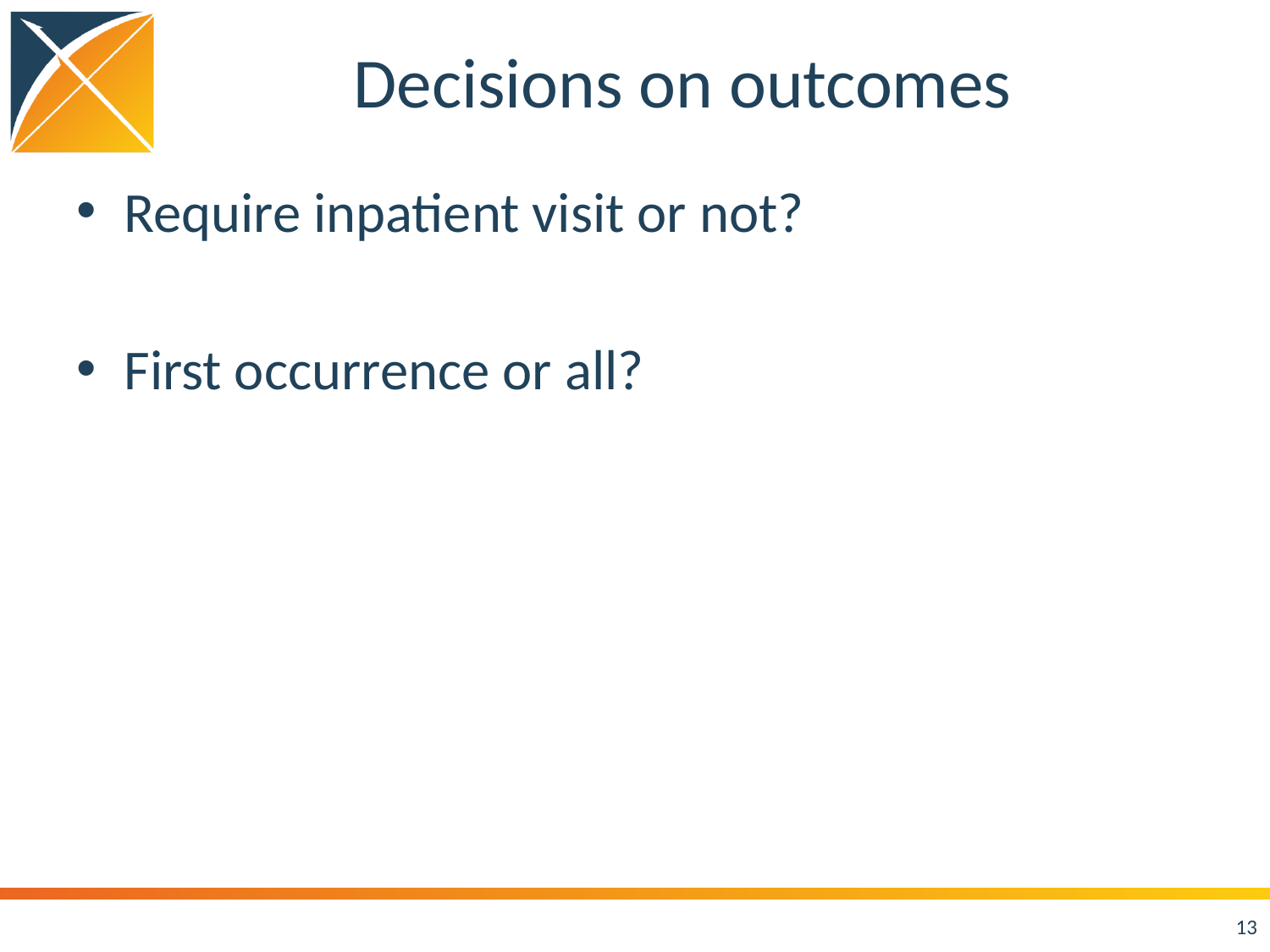

# Decisions on outcomes
Require inpatient visit or not?

First occurrence or all?
13